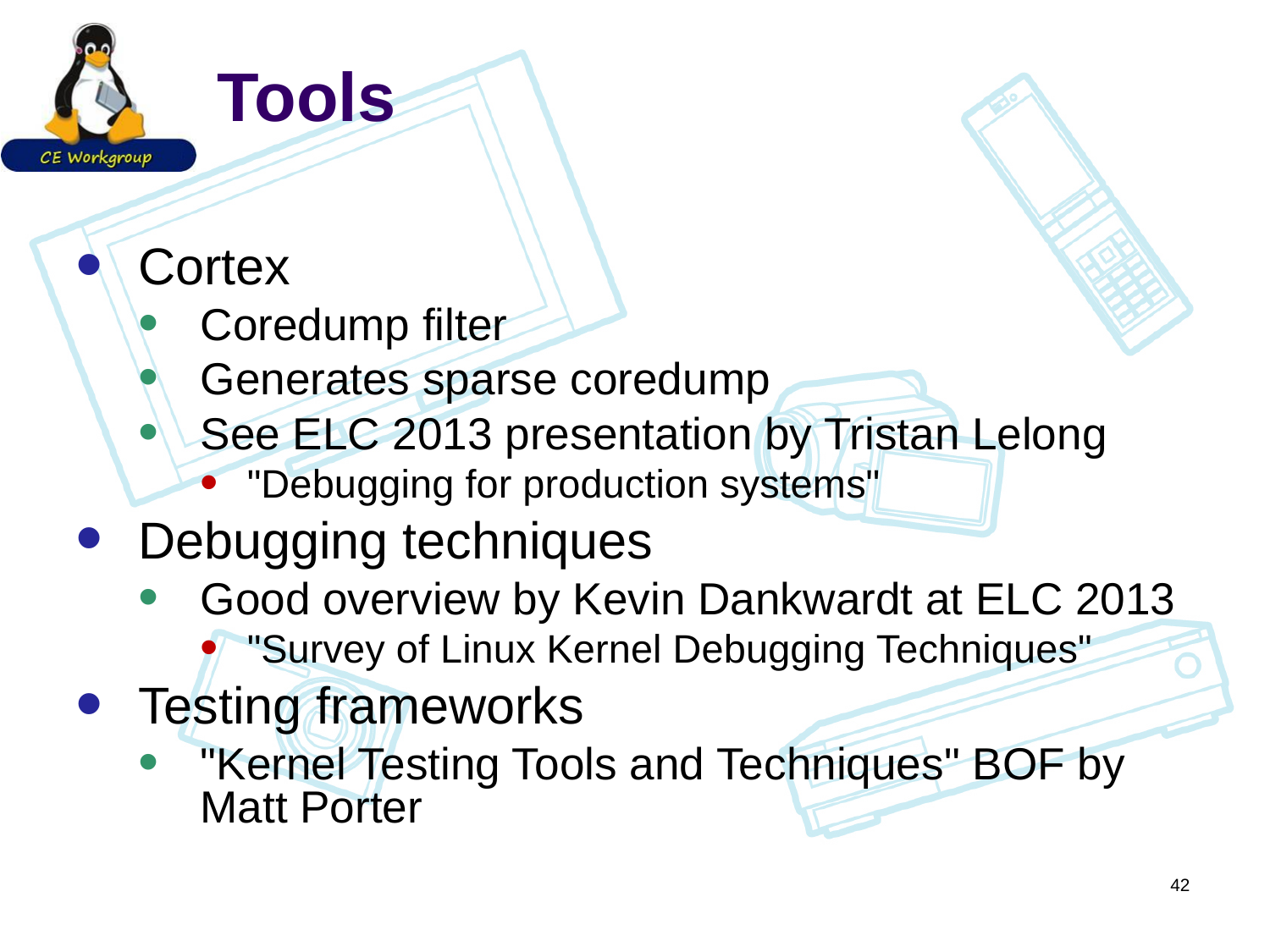

# Tools
Cortex
Coredump filter
Generates sparse coredump
See ELC 2013 presentation by Tristan Lelong
"Debugging for production systems"
Debugging techniques
Good overview by Kevin Dankwardt at ELC 2013
"Survey of Linux Kernel Debugging Techniques"
Testing frameworks
"Kernel Testing Tools and Techniques" BOF by Matt Porter
42